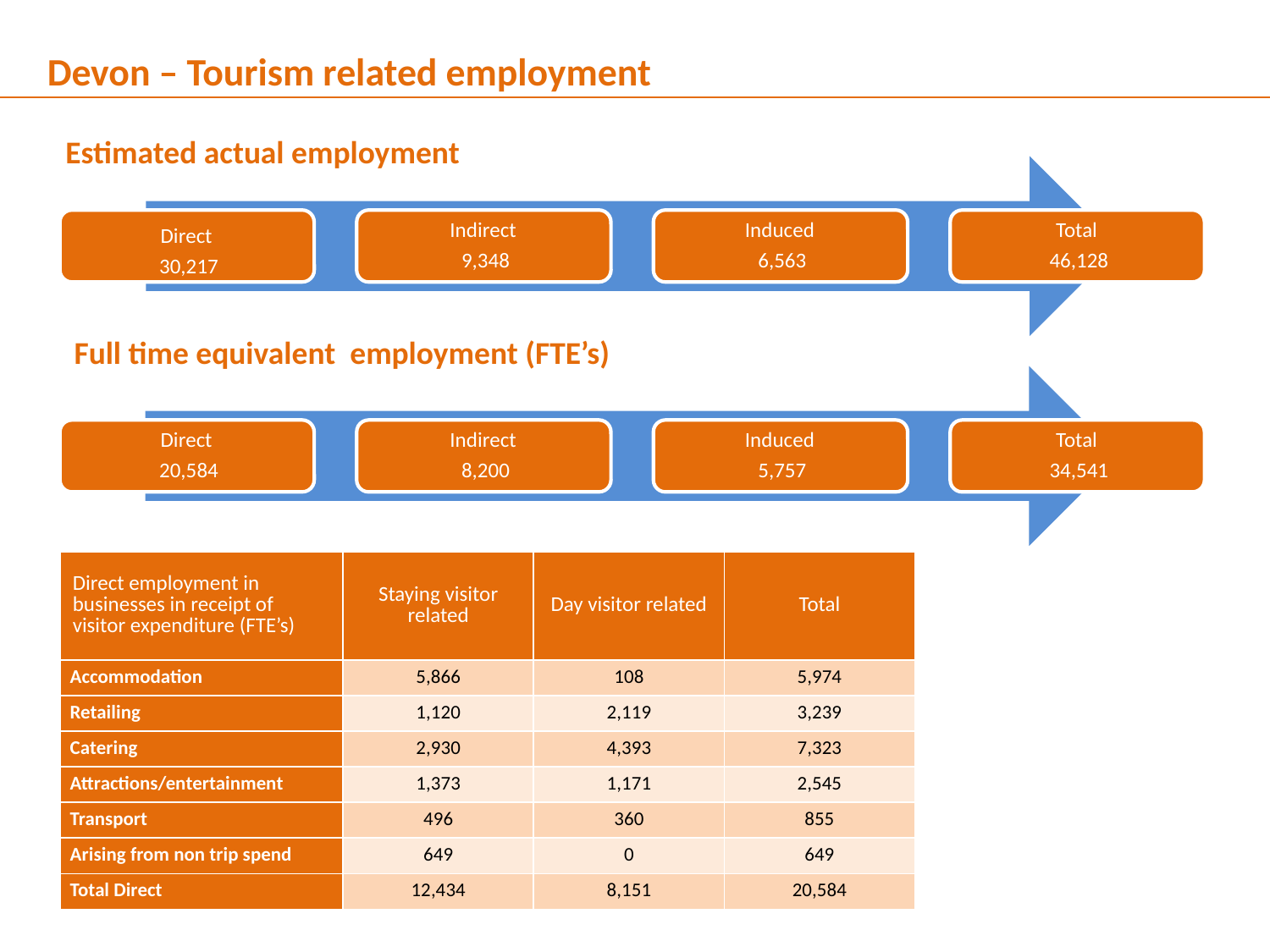

Devon – Tourism related employment

Estimated actual employment

Direct
30,217

Indirect
9,348
Induced
6,563
Total
46,128
Full time equivalent  employment (FTE’s)
Direct
20,584
Indirect
8,200
Induced
5,757
Total
34,541
| Direct employment in businesses in receipt of visitor expenditure (FTE’s) | Staying visitor related | Day visitor related | Total |
| --- | --- | --- | --- |
| Accommodation | 5,866 | 108 | 5,974 |
| Retailing | 1,120 | 2,119 | 3,239 |
| Catering | 2,930 | 4,393 | 7,323 |
| Attractions/entertainment | 1,373 | 1,171 | 2,545 |
| Transport | 496 | 360 | 855 |
| Arising from non trip spend | 649 | 0 | 649 |
| Total Direct | 12,434 | 8,151 | 20,584 |
6